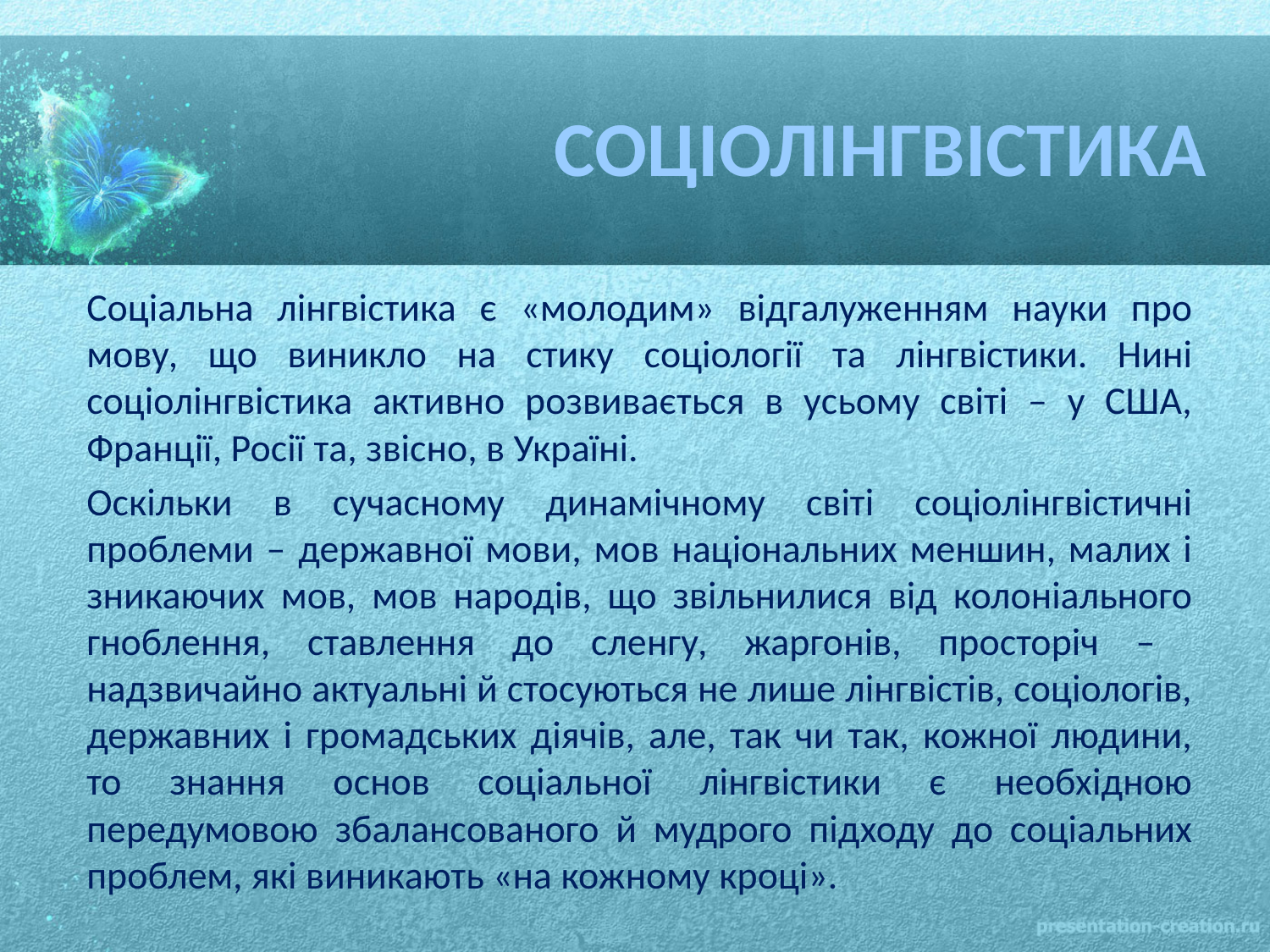

# соціолінгвістика
		Соціальна лінгвістика є «молодим» відгалуженням науки про мову, що виникло на стику соціології та лінгвістики. Нині соціолінгвістика активно розвивається в усьому світі – у США, Франції, Росії та, звісно, в Україні.
		Оскільки в сучасному динамічному світі соціолінгвістичні проблеми – державної мови, мов національних меншин, малих і зникаючих мов, мов народів, що звільнилися від колоніального гноблення, ставлення до сленгу, жаргонів, просторіч –  надзвичайно актуальні й стосуються не лише лінгвістів, соціологів, державних і громадських діячів, але, так чи так, кожної людини, то знання основ соціальної лінгвістики є необхідною передумовою збалансованого й мудрого підходу до соціальних проблем, які виникають «на кожному кроці».